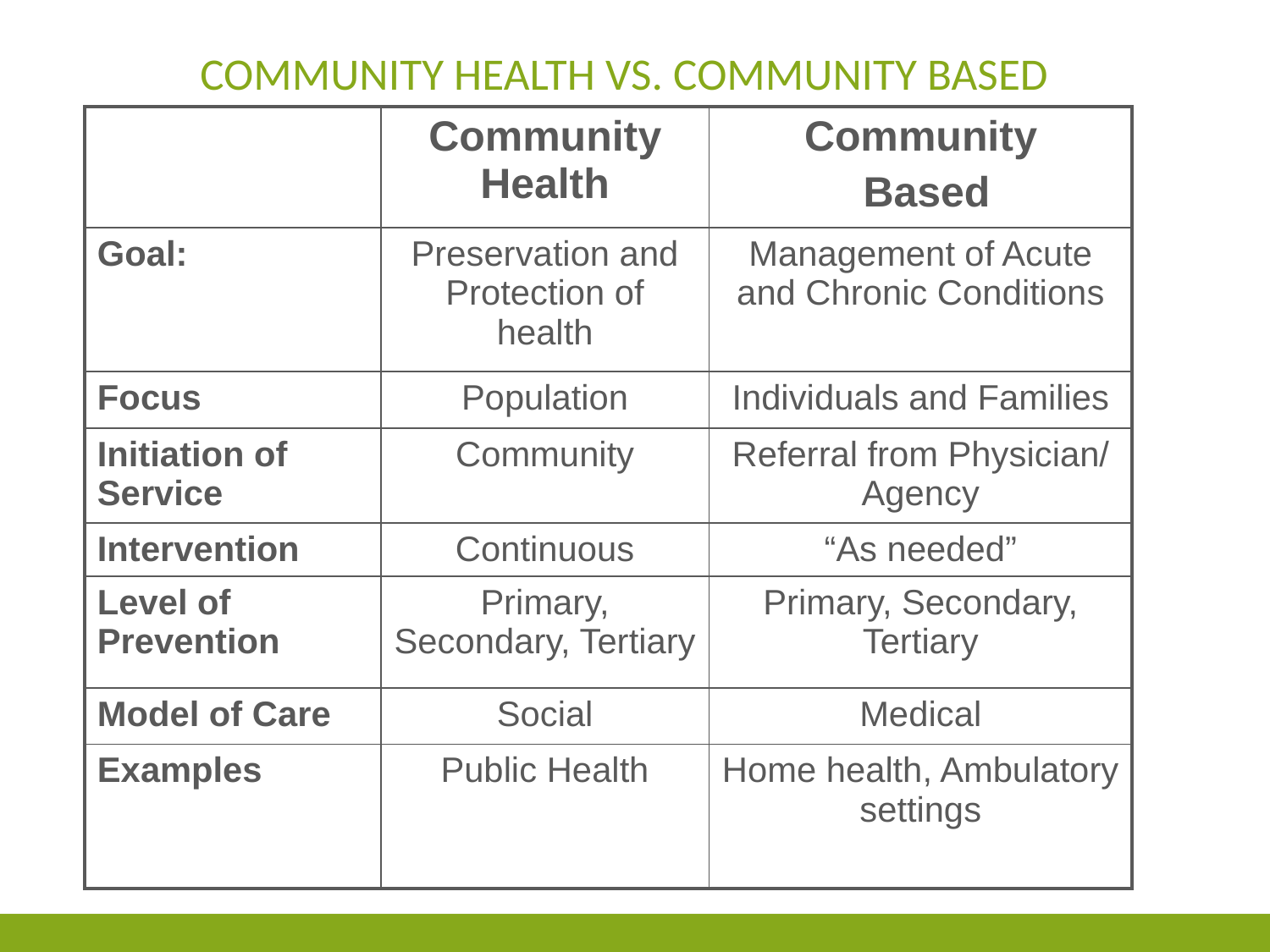

# Community Health vs. Community Based
|  | Community Health | Community Based |
| --- | --- | --- |
| Goal: | Preservation and Protection of health | Management of Acute and Chronic Conditions |
| Focus | Population | Individuals and Families |
| Initiation of Service | Community | Referral from Physician/ Agency |
| Intervention | Continuous | “As needed” |
| Level of Prevention | Primary, Secondary, Tertiary | Primary, Secondary, Tertiary |
| Model of Care | Social | Medical |
| Examples | Public Health | Home health, Ambulatory settings |